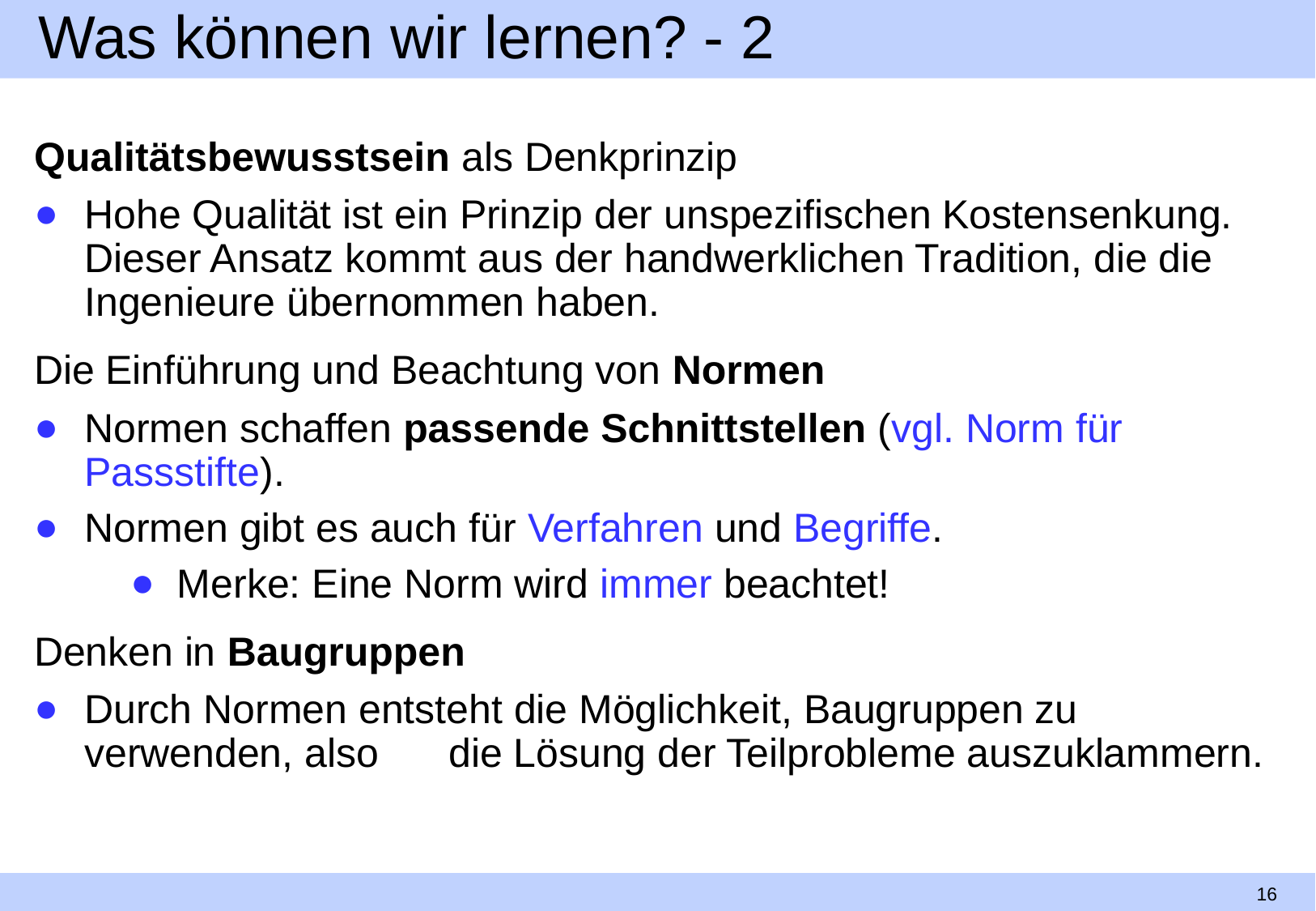

# Was können wir lernen? - 2
Qualitätsbewusstsein als Denkprinzip
Hohe Qualität ist ein Prinzip der unspezifischen Kostensenkung. Dieser Ansatz kommt aus der handwerklichen Tradition, die die Ingenieure übernommen haben.
Die Einführung und Beachtung von Normen
Normen schaffen passende Schnittstellen (vgl. Norm für Passstifte).
Normen gibt es auch für Verfahren und Begriffe.
Merke: Eine Norm wird immer beachtet!
Denken in Baugruppen
Durch Normen entsteht die Möglichkeit, Baugruppen zu verwenden, also 	die Lösung der Teilprobleme auszuklammern.

16